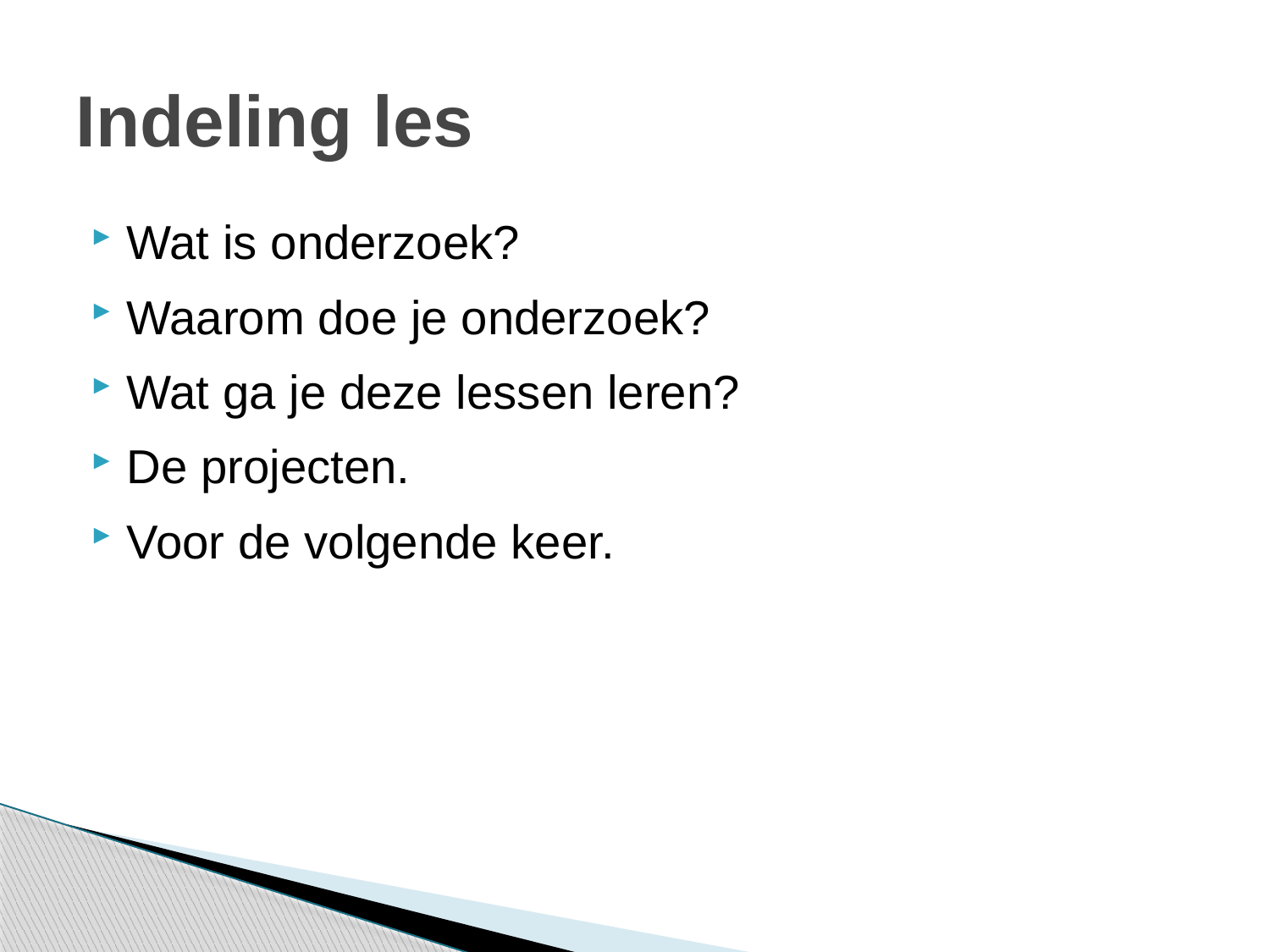

# Indeling les
Wat is onderzoek?
Waarom doe je onderzoek?
Wat ga je deze lessen leren?
De projecten.
Voor de volgende keer.